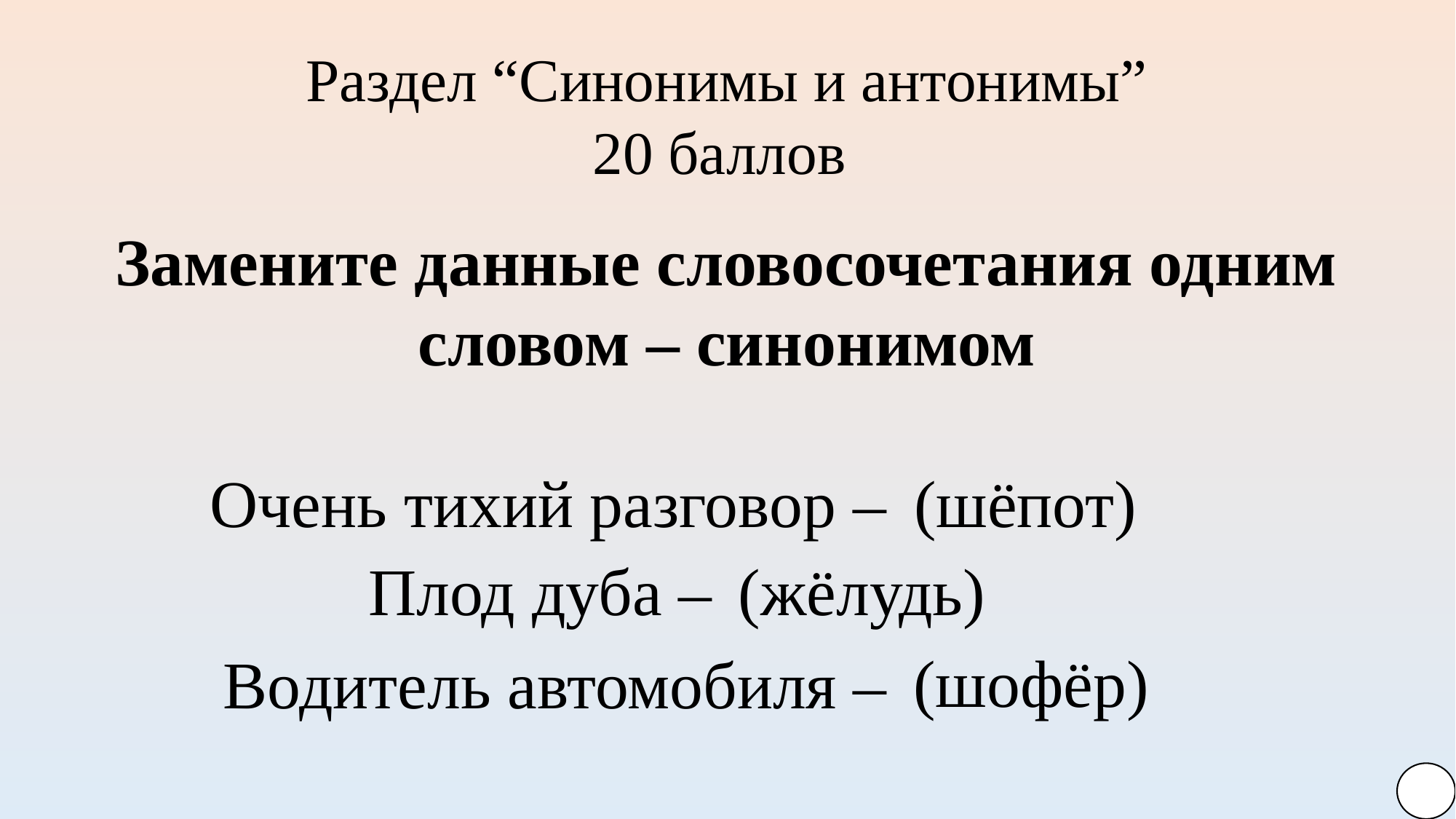

Раздел “Синонимы и антонимы”
20 баллов

Замените данные словосочетания одним словом – синонимом
Очень тихий разговор –
(шёпот)
Плод дуба –
(жёлудь)
(шофёр)
Водитель автомобиля –